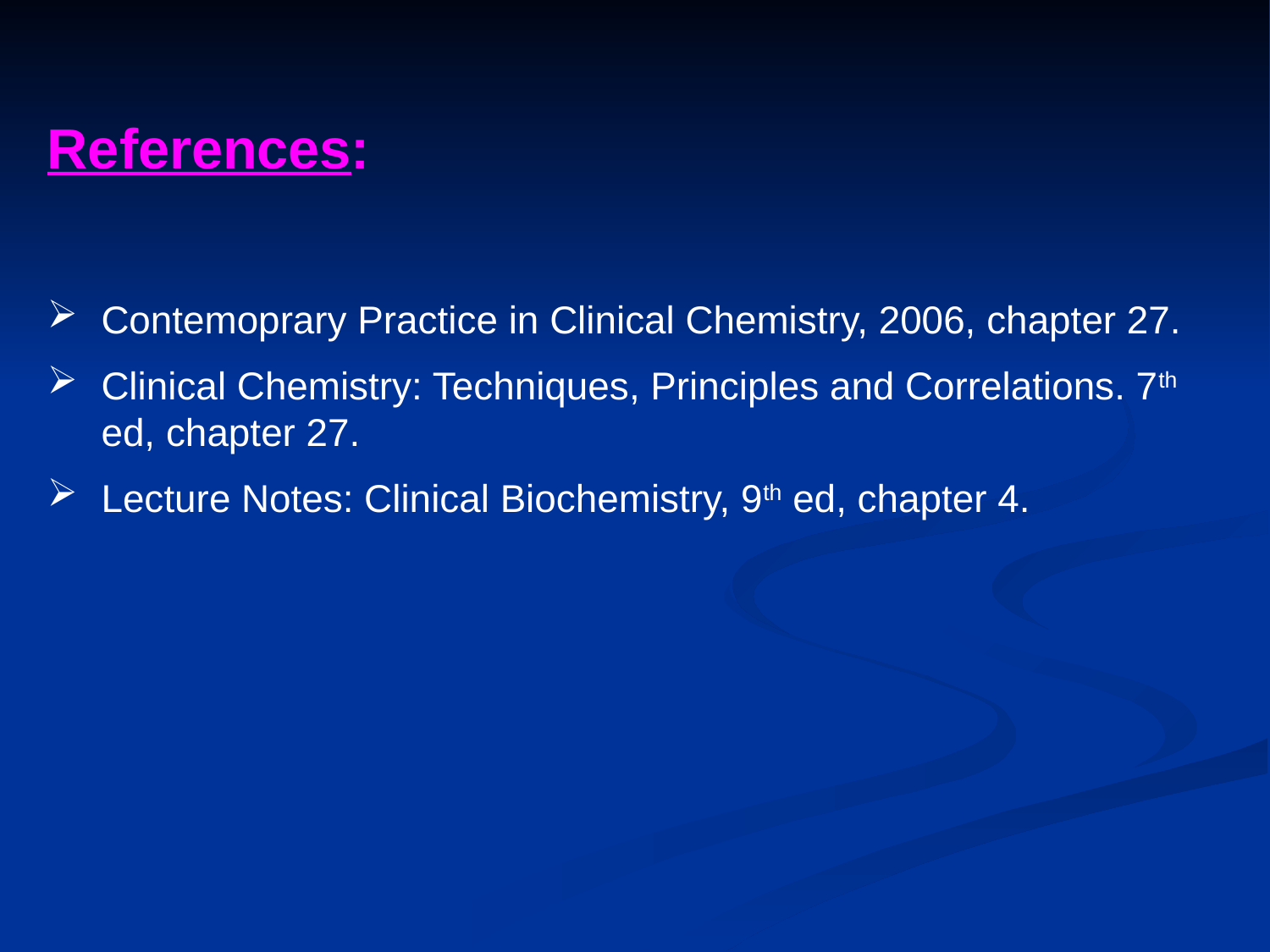

References:

Contemoprary Practice in Clinical Chemistry, 2006, chapter 27.
Clinical Chemistry: Techniques, Principles and Correlations. 7th ed, chapter 27.
Lecture Notes: Clinical Biochemistry, 9th ed, chapter 4.